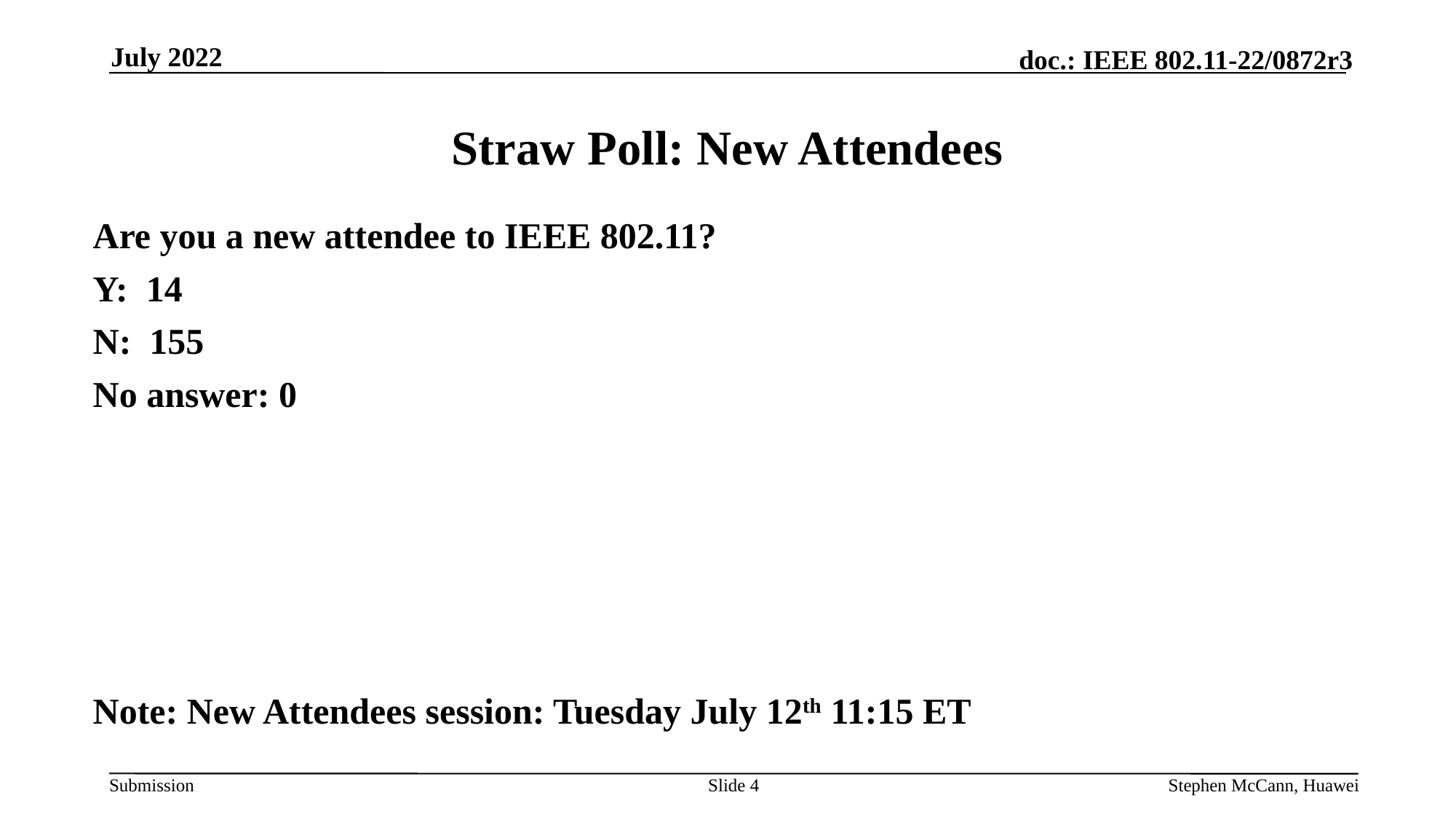

July 2022
# Straw Poll: New Attendees
Are you a new attendee to IEEE 802.11?
Y:  14
N:  155
No answer: 0

Note: New Attendees session: Tuesday July 12th 11:15 ET

Slide 4
Stephen McCann, Huawei